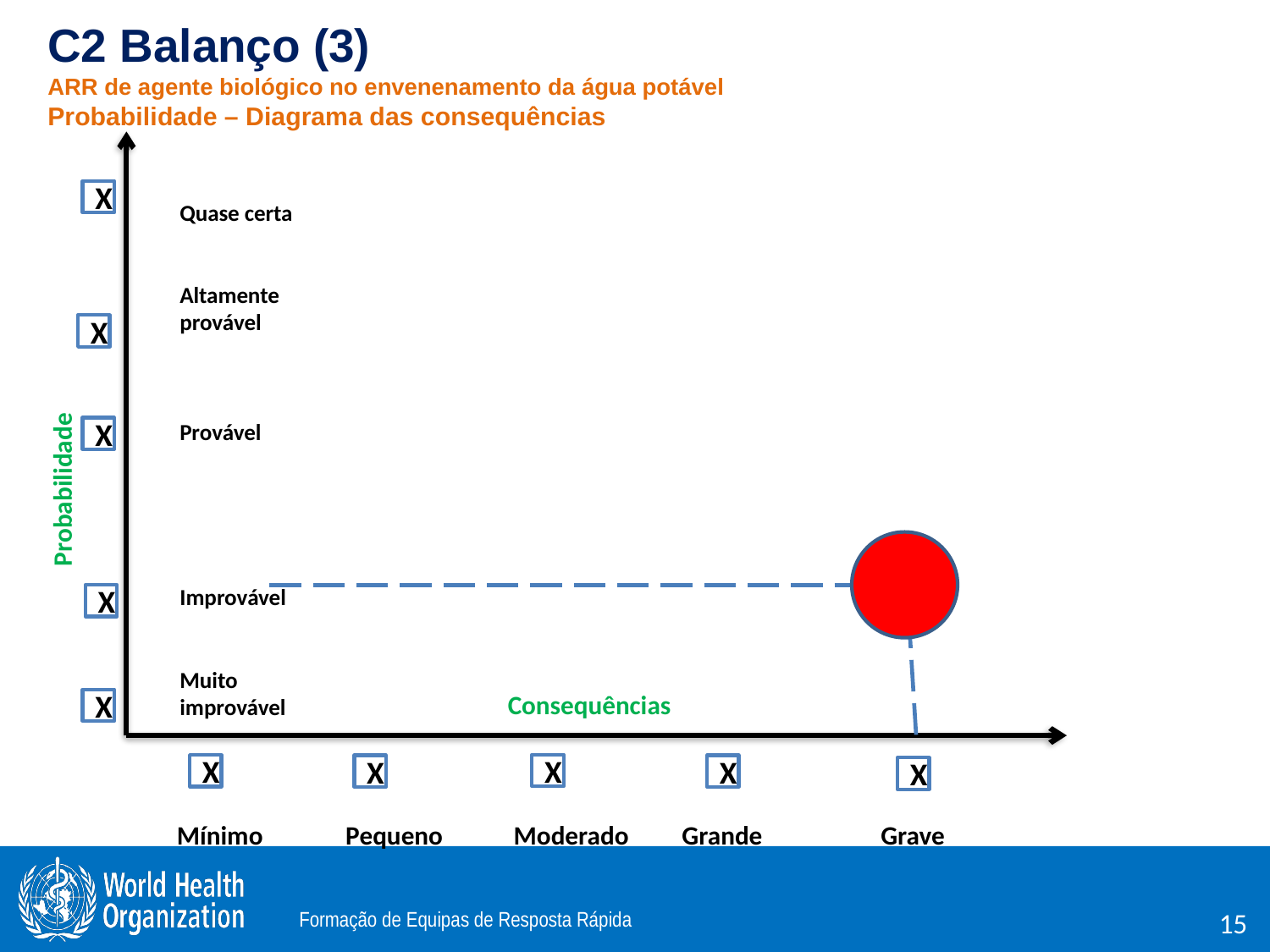

# C2 Balanço (3) ARR de agente biológico no envenenamento da água potável Probabilidade – Diagrama das consequências
Quase certa

Altamente provável

Provável

Improvável

Muito improvável

X
X
X
Probabilidade

X
Consequências
X
X
X
X
X
X
Mínimo              Pequeno            Moderado         Grande                    Grave